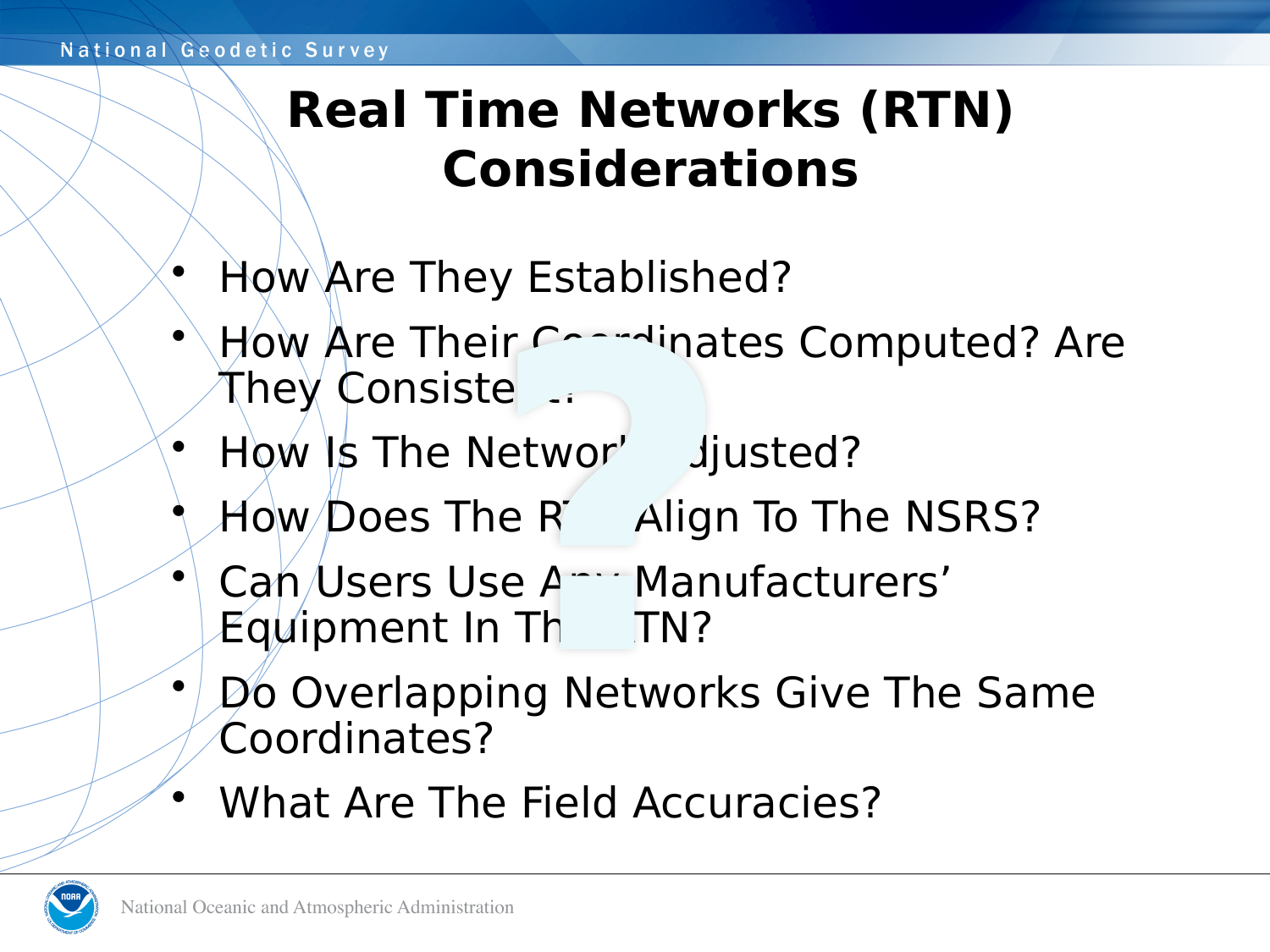

# Real Time Networks (RTN) Considerations

How Are They Established?
How Are Their Coordinates Computed? Are They Consistent?
How Is The Network Adjusted?
How Does The RTN Align To The NSRS?
Can Users Use Any Manufacturers’ Equipment In The RTN?
Do Overlapping Networks Give The Same Coordinates?
What Are The Field Accuracies?
?